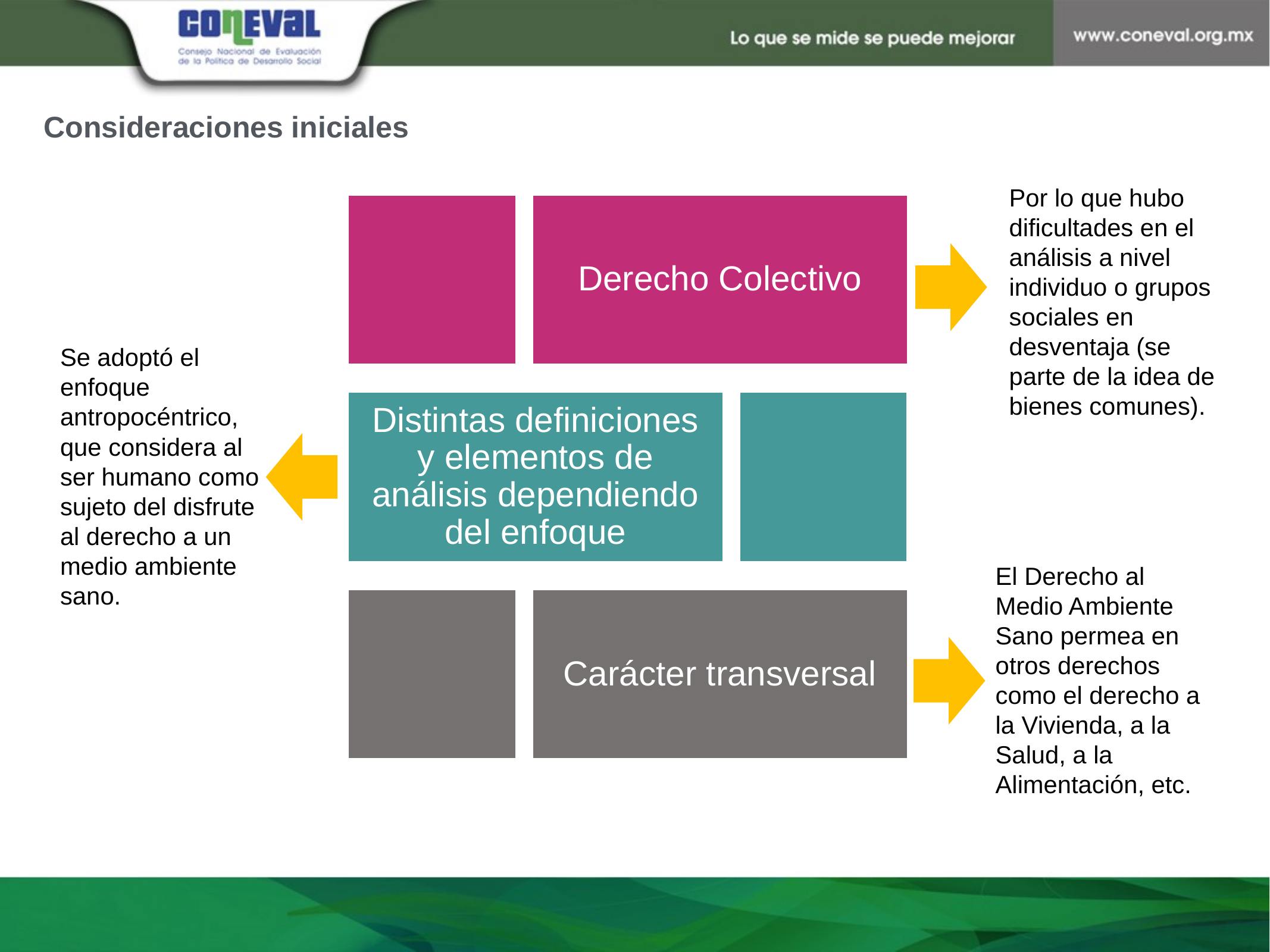

Consideraciones iniciales
Por lo que hubo dificultades en el análisis a nivel individuo o grupos sociales en desventaja (se parte de la idea de bienes comunes).
Derecho Colectivo
Distintas definiciones y elementos de análisis dependiendo del enfoque
Carácter transversal

Se adoptó el enfoque antropocéntrico, que considera al ser humano como sujeto del disfrute al derecho a un medio ambiente sano.

El Derecho al Medio Ambiente Sano permea en otros derechos como el derecho a la Vivienda, a la Salud, a la Alimentación, etc.